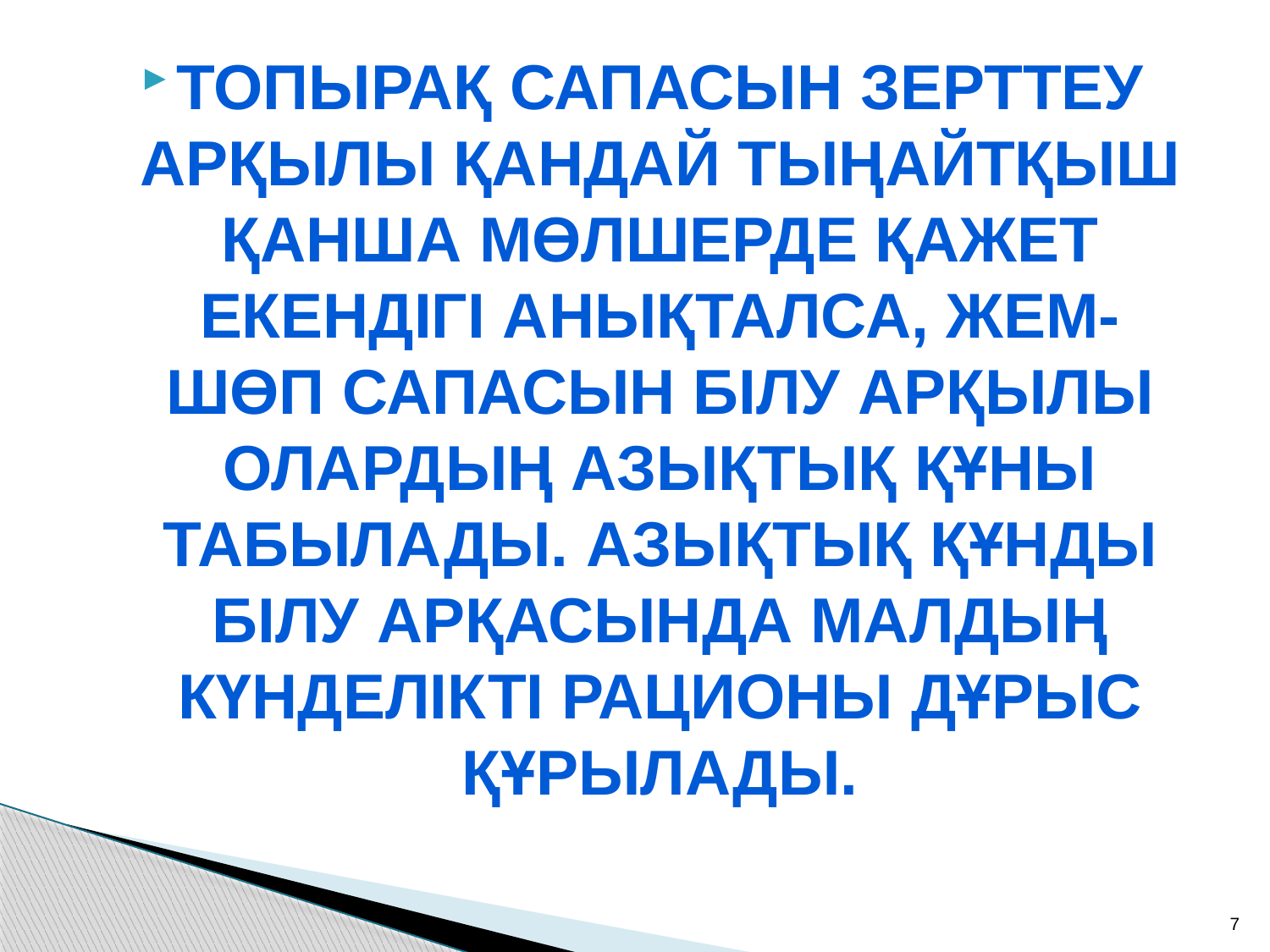

Топырақ сапасын зерттеу арқылы қандай тыңайтқыш қанша мөлшерде қажет екендігі анықталса, жем-шөп сапасын білу арқылы олардың азықтық құны табылады. Азықтық құнды білу арқасында малдың күнделікті рационы дұрыс құрылады.

7